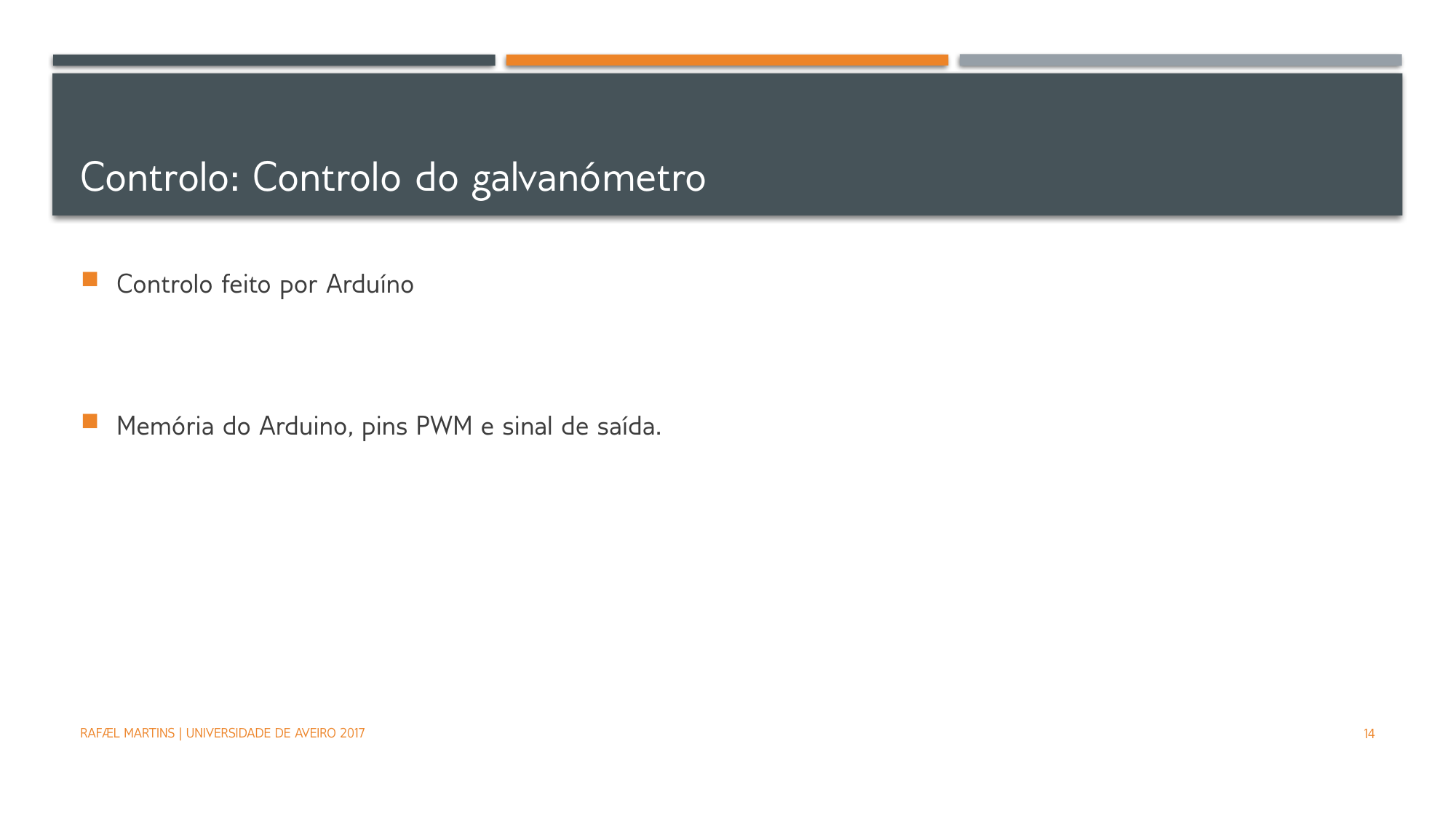

# Controlo: Controlo do galvanómetro
Controlo feito por Arduíno

Memória do Arduino, pins PWM e sinal de saída.

Rafael Martins | Universidade de Aveiro 2017
14